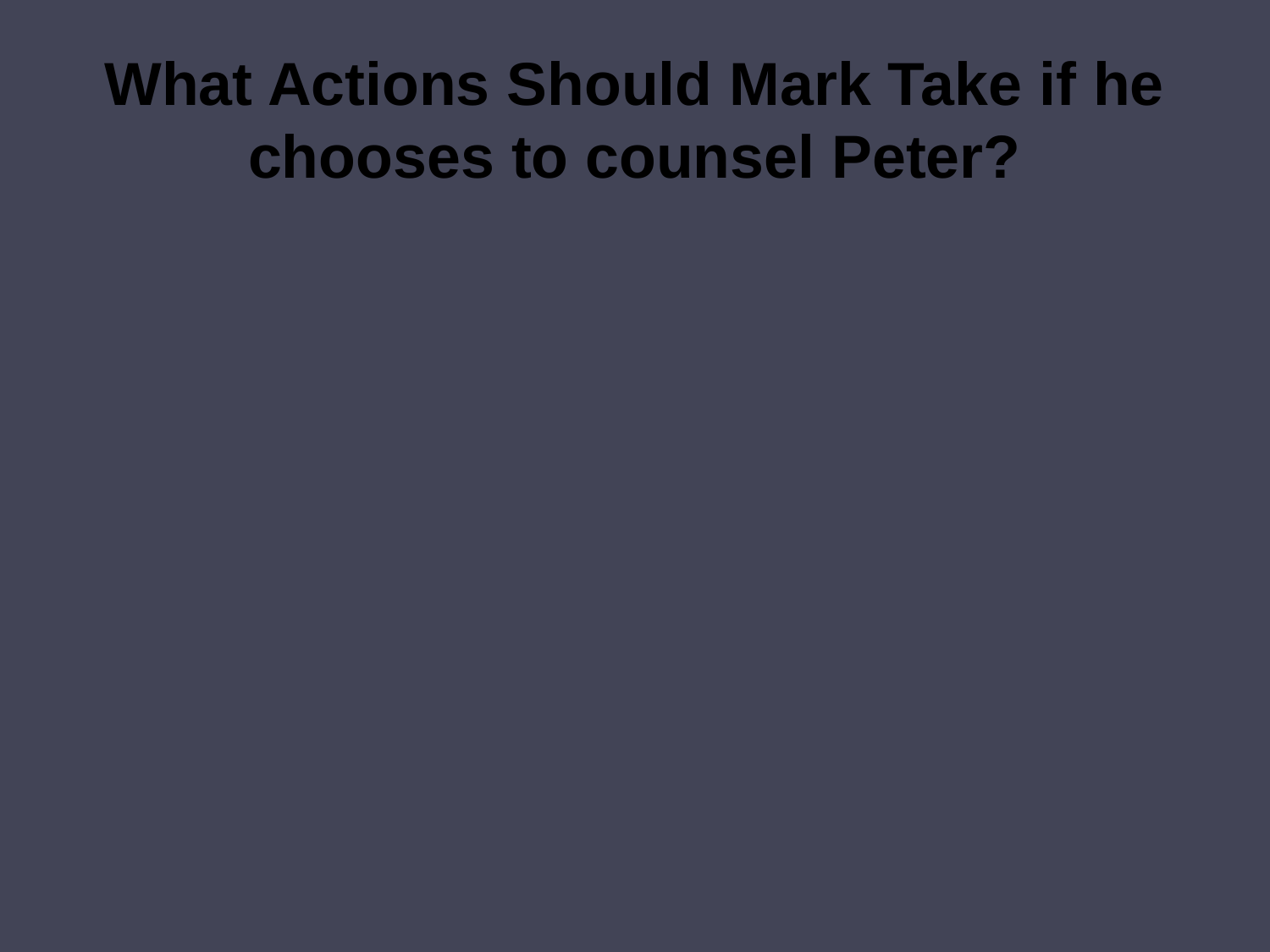

# What Actions Should Mark Take if he chooses to counsel Peter?